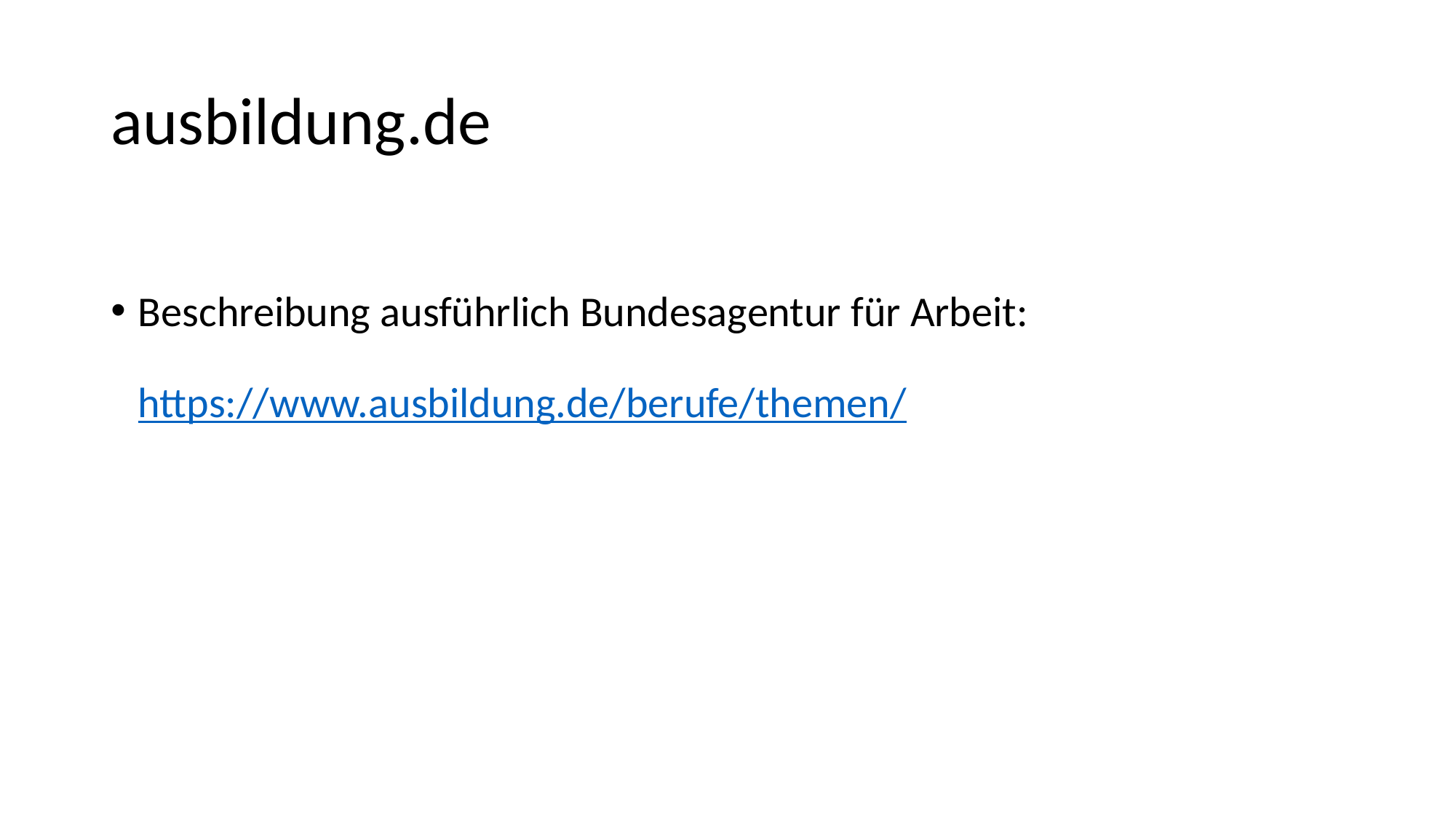

# ausbildung.de

Beschreibung ausführlich Bundesagentur für Arbeit:
https://www.ausbildung.de/berufe/themen/